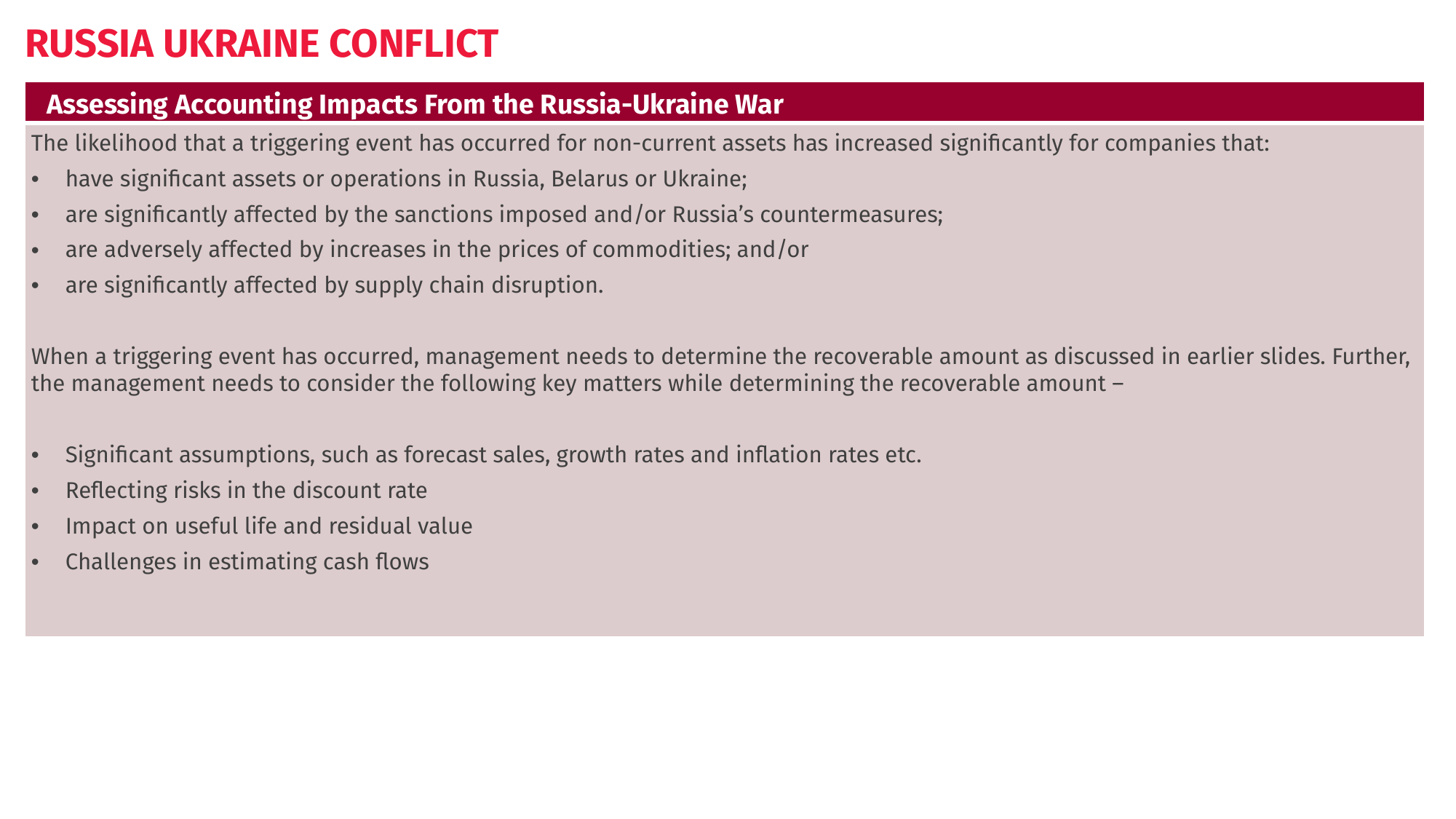

# Russia Ukraine Conflict
| Assessing Accounting Impacts From the Russia-Ukraine War |
| --- |
| The likelihood that a triggering event has occurred for non-current assets has increased significantly for companies that: have significant assets or operations in Russia, Belarus or Ukraine; are significantly affected by the sanctions imposed and/or Russia’s countermeasures; are adversely affected by increases in the prices of commodities; and/or are significantly affected by supply chain disruption. When a triggering event has occurred, management needs to determine the recoverable amount as discussed in earlier slides. Further, the management needs to consider the following key matters while determining the recoverable amount – Significant assumptions, such as forecast sales, growth rates and inflation rates etc. Reflecting risks in the discount rate Impact on useful life and residual value Challenges in estimating cash flows |